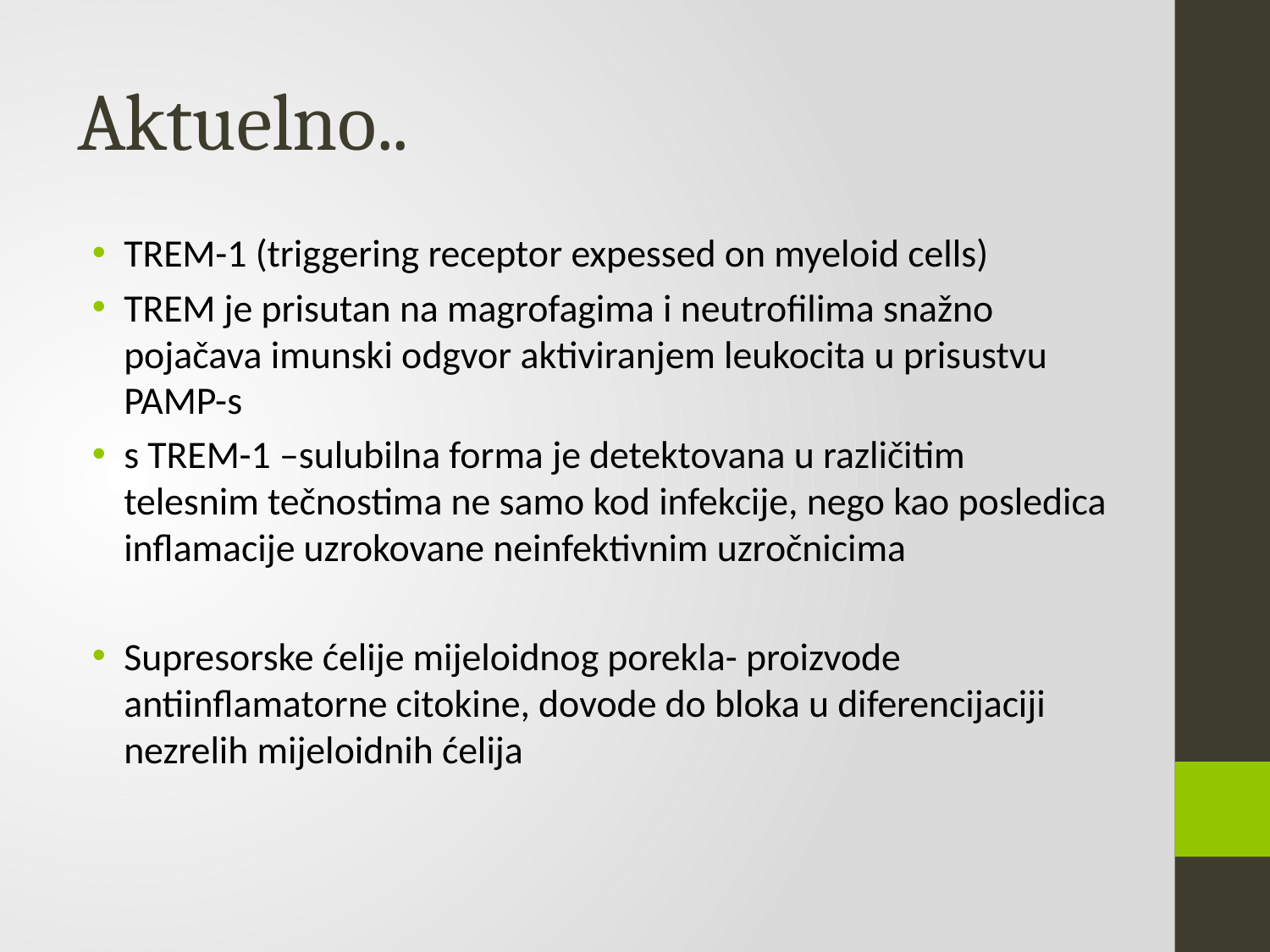

# Aktuelno..
TREM-1 (triggering receptor expessed on myeloid cells)
TREM je prisutan na magrofagima i neutrofilima snažno pojačava imunski odgvor aktiviranjem leukocita u prisustvu PAMP-s
s TREM-1 –sulubilna forma je detektovana u različitim telesnim tečnostima ne samo kod infekcije, nego kao posledica inflamacije uzrokovane neinfektivnim uzročnicima

Supresorske ćelije mijeloidnog porekla- proizvode antiinflamatorne citokine, dovode do bloka u diferencijaciji nezrelih mijeloidnih ćelija